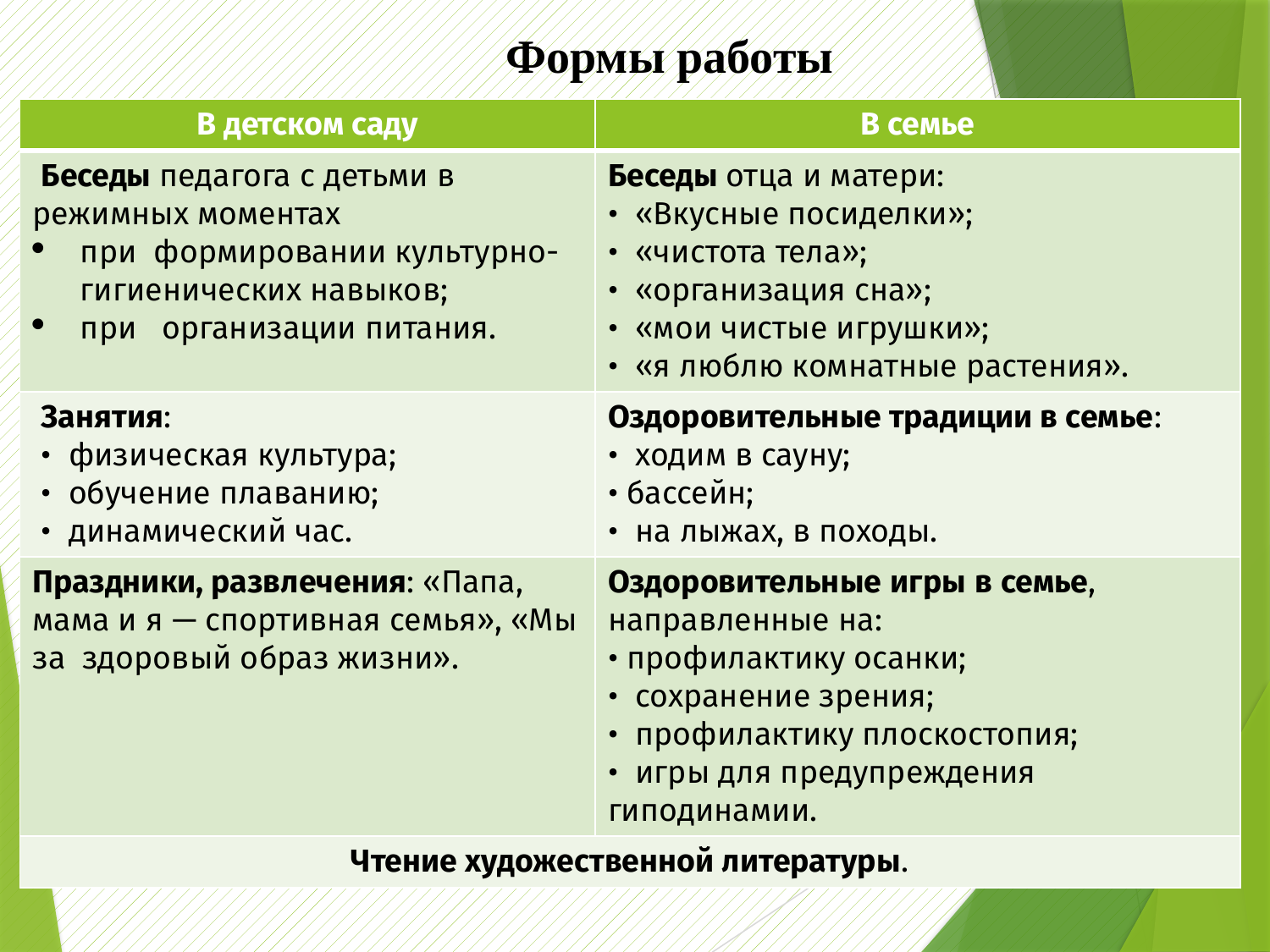

# Формы работы
| В детском саду | В семье |
| --- | --- |
| Беседы педагога с детьми в режимных моментах при  формировании культурно-гигиенических навыков; при   организации питания. | Беседы отца и матери: •  «Вкусные посиделки»; •  «чистота тела»; •  «организация сна»; •  «мои чистые игрушки»; •  «я люблю комнатные растения». |
| Занятия: •  физическая культура; •  обучение плаванию; •  динамический час. | Оздоровительные традиции в семье: •  ходим в сауну; • бассейн; •  на лыжах, в походы. |
| Праздники, развлечения: «Папа, мама и я — спортивная семья», «Мы за  здоровый образ жизни». | Оздоровительные игры в семье, направленные на: • профилактику осанки; •  сохранение зрения; •  профилактику плоскостопия; •  игры для предупреждения гиподинамии. |
| Чтение художественной литературы. |  |